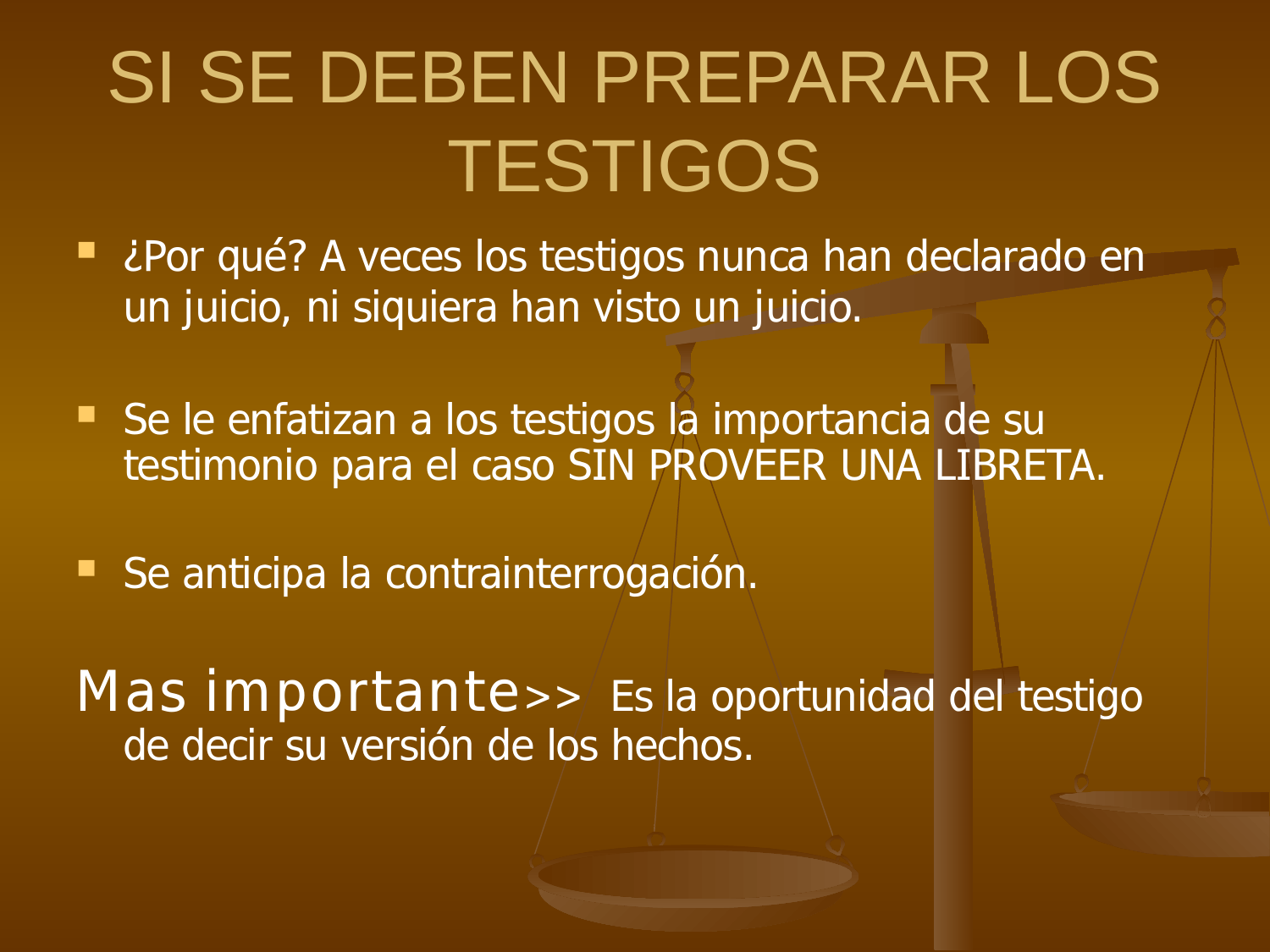

# SI SE DEBEN PREPARAR LOS TESTIGOS
¿Por qué? A veces los testigos nunca han declarado en un juicio, ni siquiera han visto un juicio.

Se le enfatizan a los testigos la importancia de su testimonio para el caso SIN PROVEER UNA LIBRETA.

Se anticipa la contrainterrogación.

Mas importante>>  Es la oportunidad del testigo de decir su versión de los hechos.